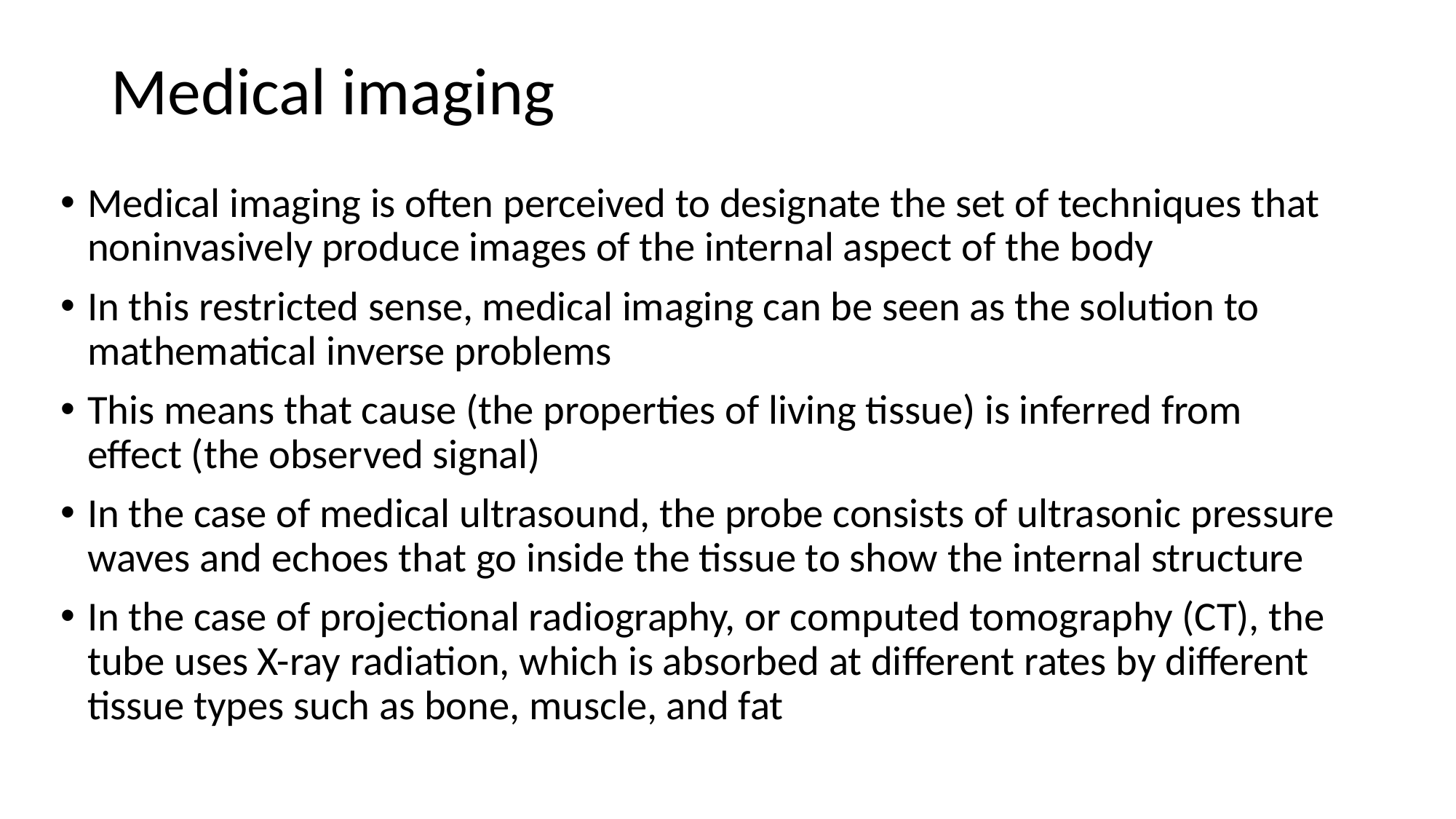

# Medical imaging
Medical imaging is often perceived to designate the set of techniques that noninvasively produce images of the internal aspect of the body
In this restricted sense, medical imaging can be seen as the solution to mathematical inverse problems
This means that cause (the properties of living tissue) is inferred from effect (the observed signal)
In the case of medical ultrasound, the probe consists of ultrasonic pressure waves and echoes that go inside the tissue to show the internal structure
In the case of projectional radiography, or computed tomography (CT), the tube uses X-ray radiation, which is absorbed at different rates by different tissue types such as bone, muscle, and fat